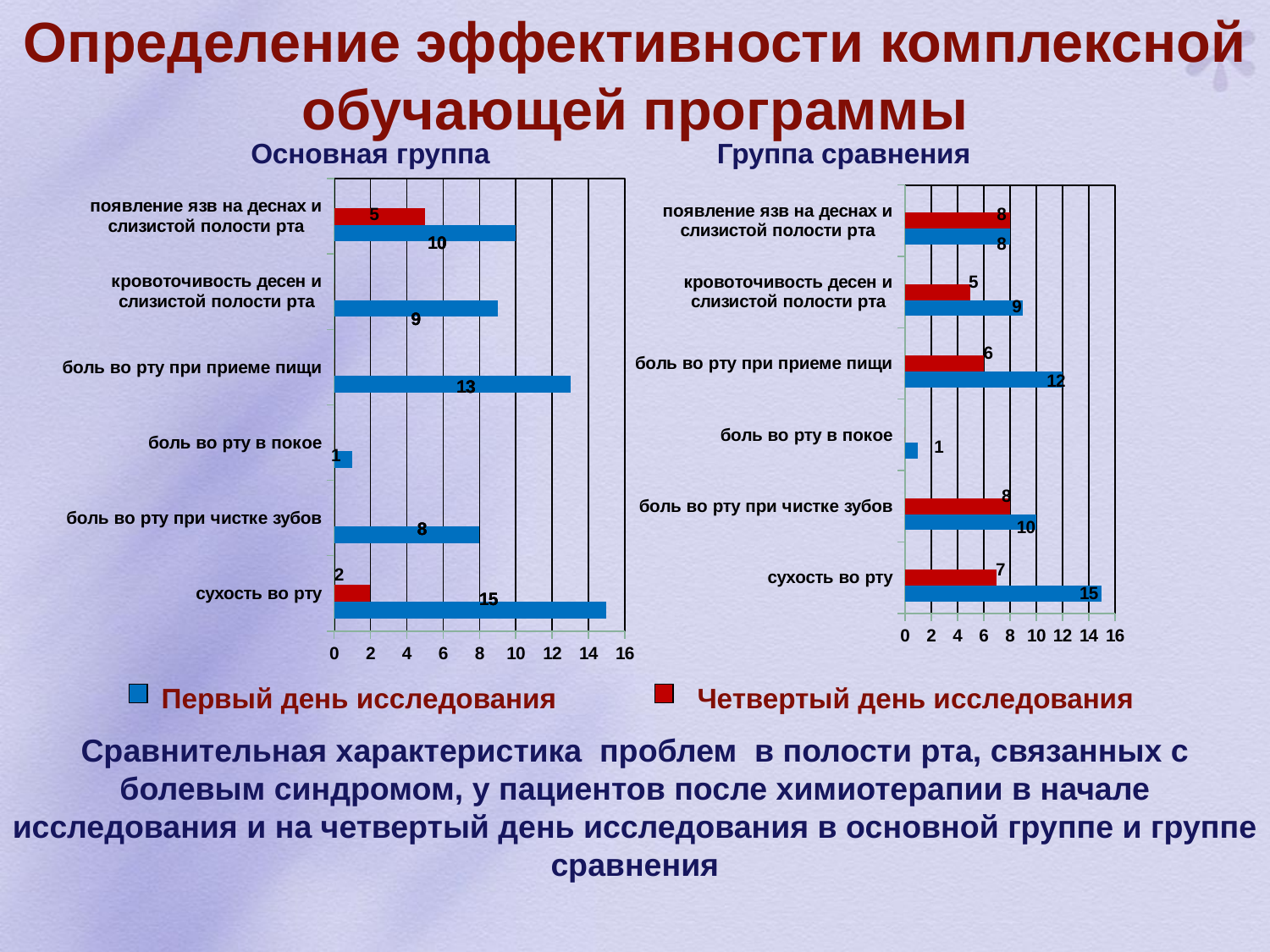

Определение эффективности комплексной обучающей программы
Основная группа
Группа сравнения

### Chart

| Category | Ряд 1 | Ряд 2 | Столбец1 |
|---|---|---|---|
| сухость во рту | 15.0 | 7.0 | None |
| боль во рту при чистке зубов | 10.0 | 8.0 | None |
| боль во рту в покое | 1.0 | 0.0 | None |
| боль во рту при приеме пищи | 12.0 | 6.0 | None |
| кровоточивость десен и слизистой полости рта | 9.0 | 5.0 | None |
| появление язв на деснах и слизистой полости рта | 8.0 | 8.0 | None |

### Chart

| Category | Ряд 1 | Ряд 2 | Столбец1 |
|---|---|---|---|
| сухость во рту | 15.0 | 2.0 | None |
| боль во рту при чистке зубов | 8.0 | 0.0 | None |
| боль во рту в покое | 1.0 | 0.0 | None |
| боль во рту при приеме пищи | 13.0 | 0.0 | None |
| кровоточивость десен и слизистой полости рта | 9.0 | 0.0 | None |
| появление язв на деснах и слизистой полости рта | 10.0 | 5.0 | None |
Первый день исследования
Четвертый день исследования

Сравнительная характеристика  проблем  в полости рта, связанных с болевым синдромом, у пациентов после химиотерапии в начале исследования и на четвертый день исследования в основной группе и группе сравнения